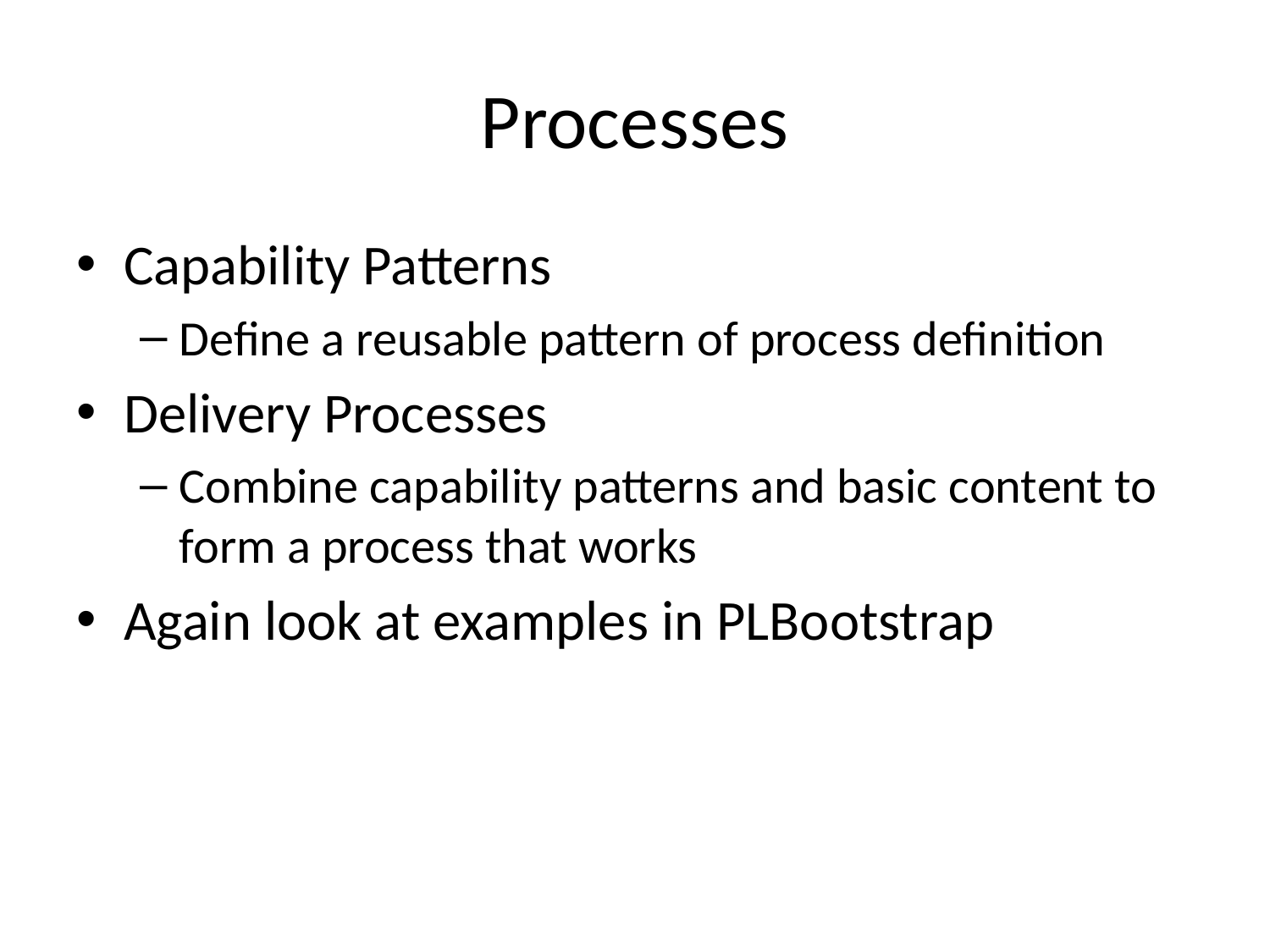

# Processes
Capability Patterns
Define a reusable pattern of process definition
Delivery Processes
Combine capability patterns and basic content to form a process that works
Again look at examples in PLBootstrap